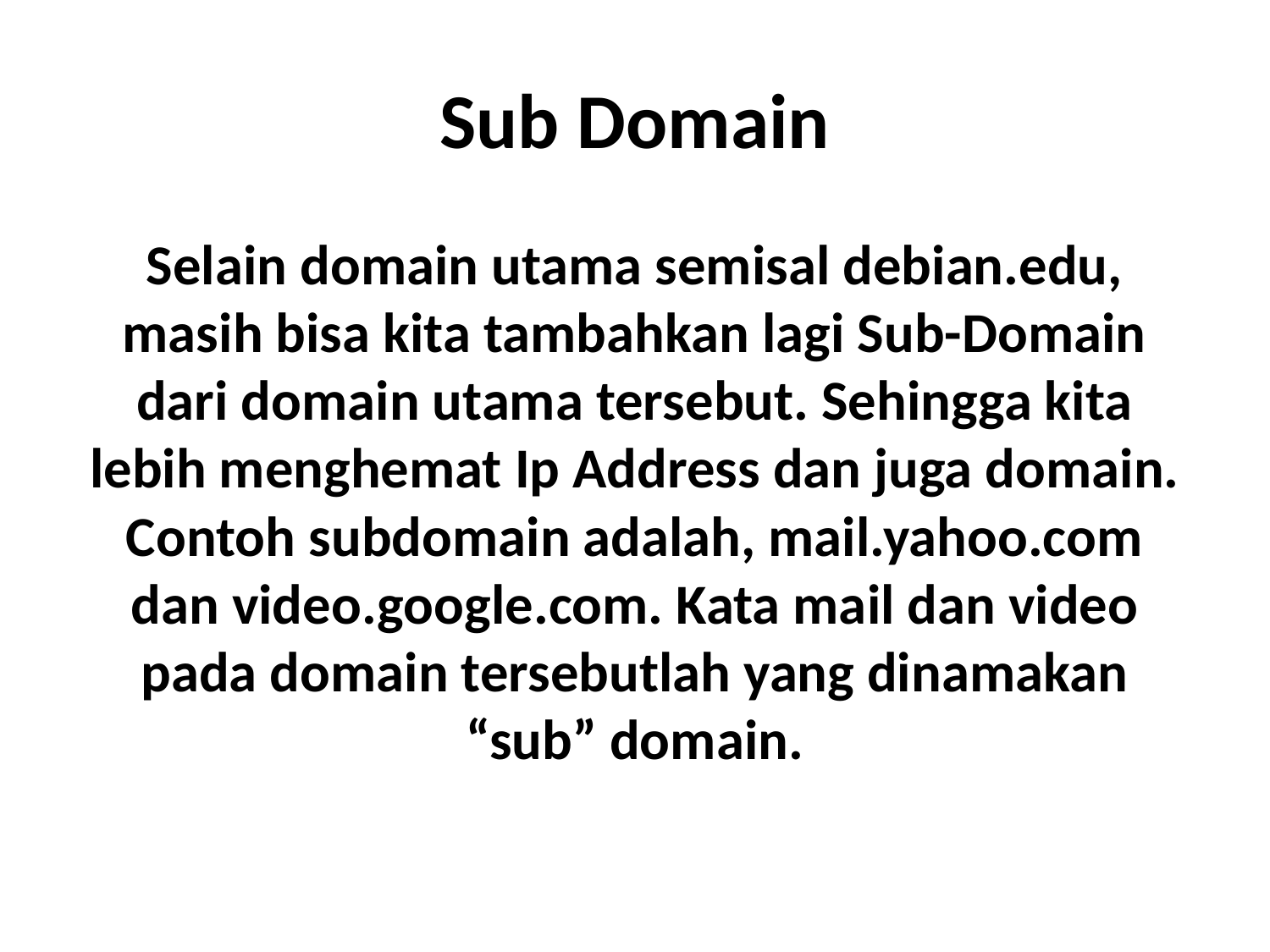

# Sub Domain
Selain domain utama semisal debian.edu, masih bisa kita tambahkan lagi Sub-Domain dari domain utama tersebut. Sehingga kita lebih menghemat Ip Address dan juga domain. Contoh subdomain adalah, mail.yahoo.com dan video.google.com. Kata mail dan video pada domain tersebutlah yang dinamakan “sub” domain.